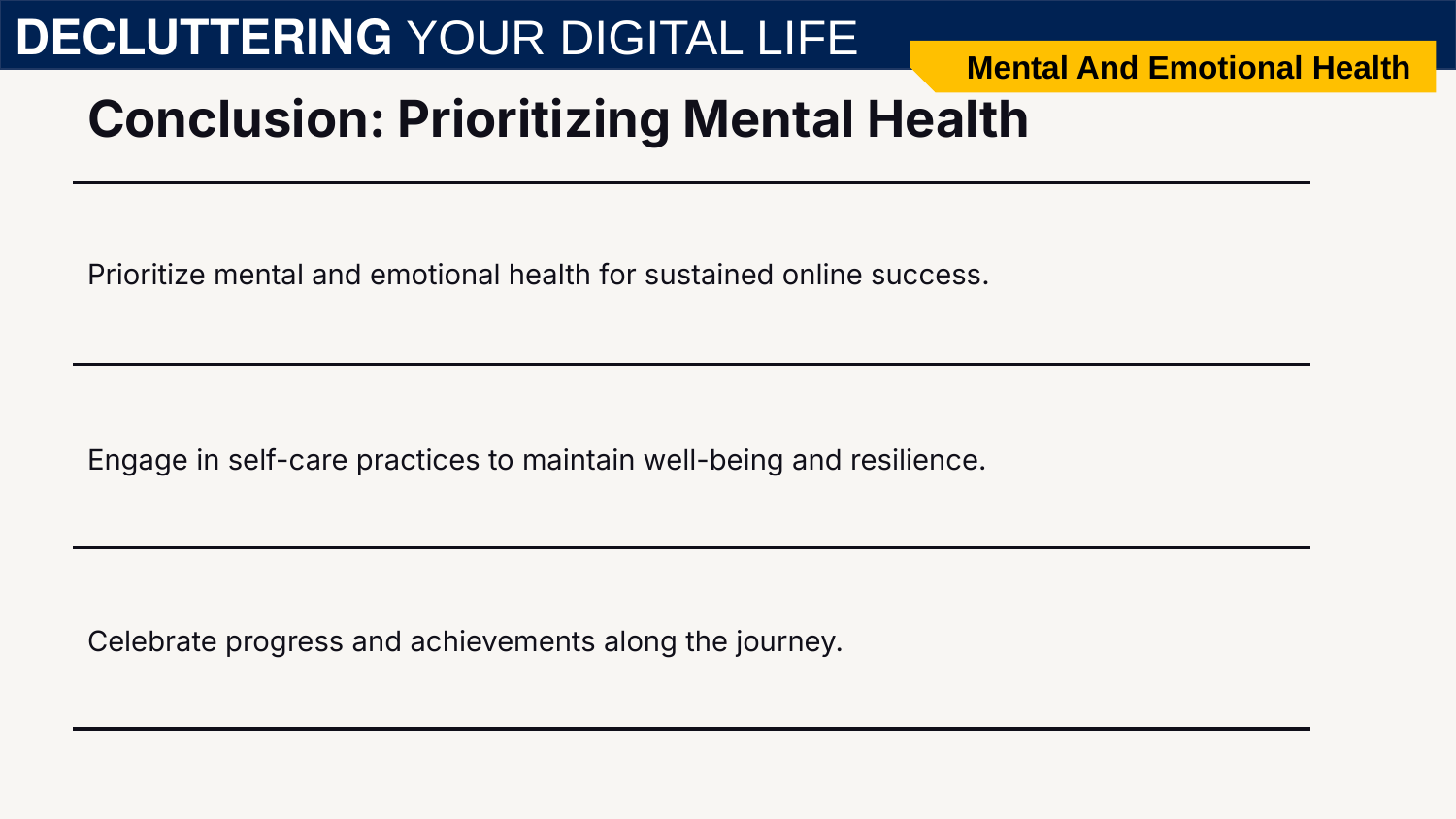

DECLUTTERING YOUR DIGITAL LIFE
Mental And Emotional Health

# Conclusion: Prioritizing Mental Health
Prioritize mental and emotional health for sustained online success.
Engage in self-care practices to maintain well-being and resilience.
Celebrate progress and achievements along the journey.